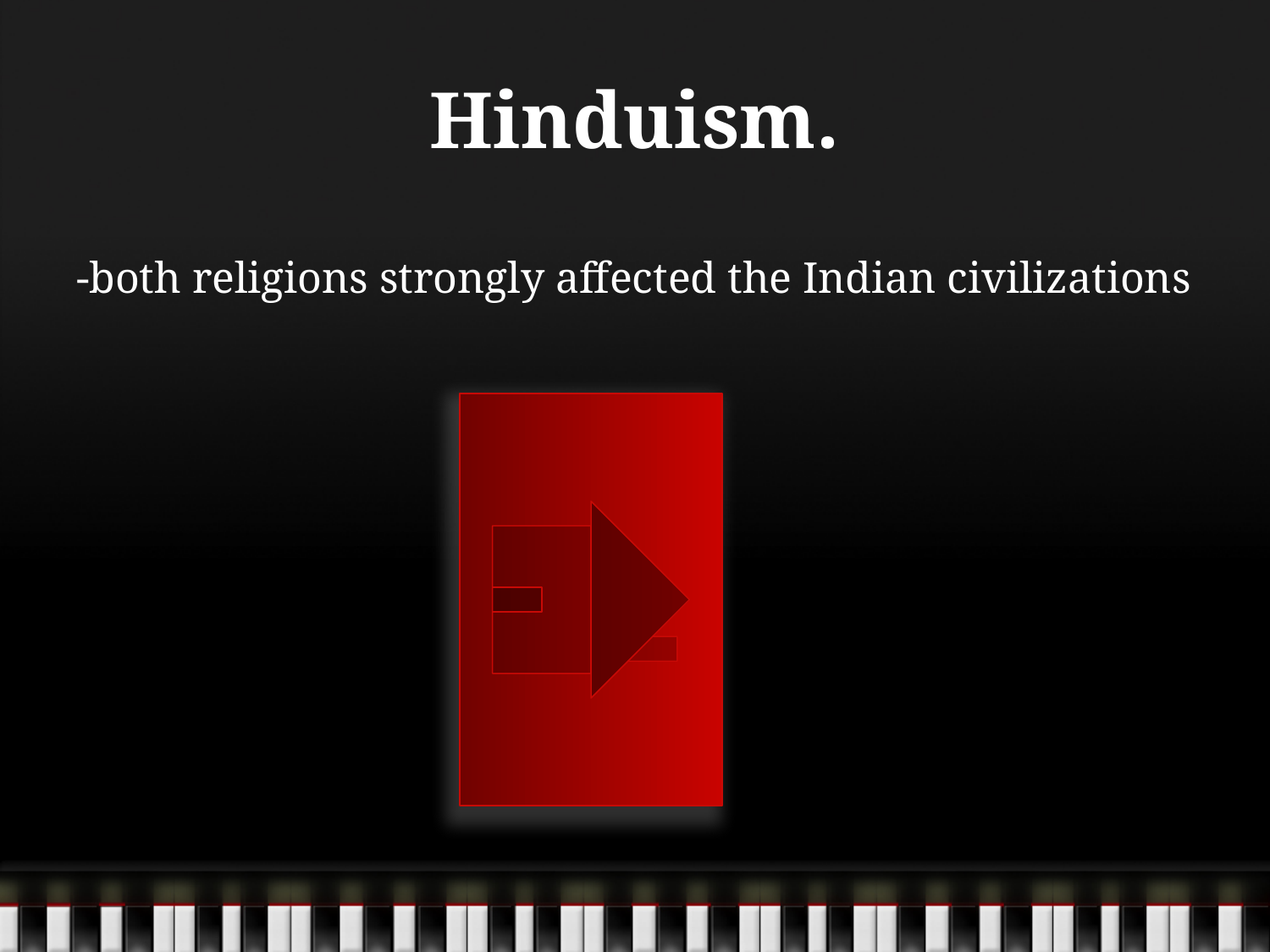

# Hinduism.
-both religions strongly affected the Indian civilizations